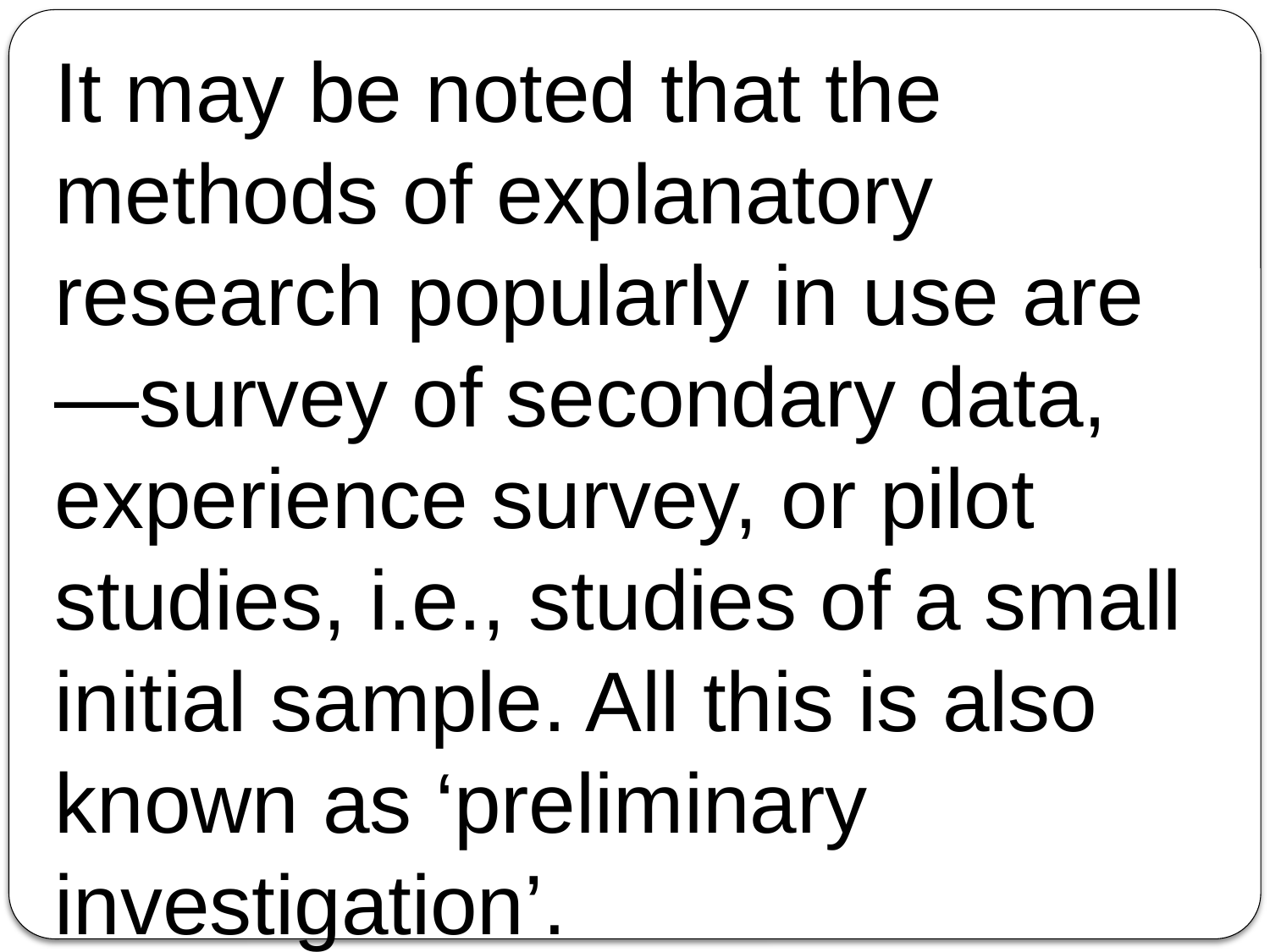

It may be noted that the methods of explanatory research popularly in use are—survey of secondary data, experience survey, or pilot studies, i.e., studies of a small initial sample. All this is also known as ‘preliminary investigation’.